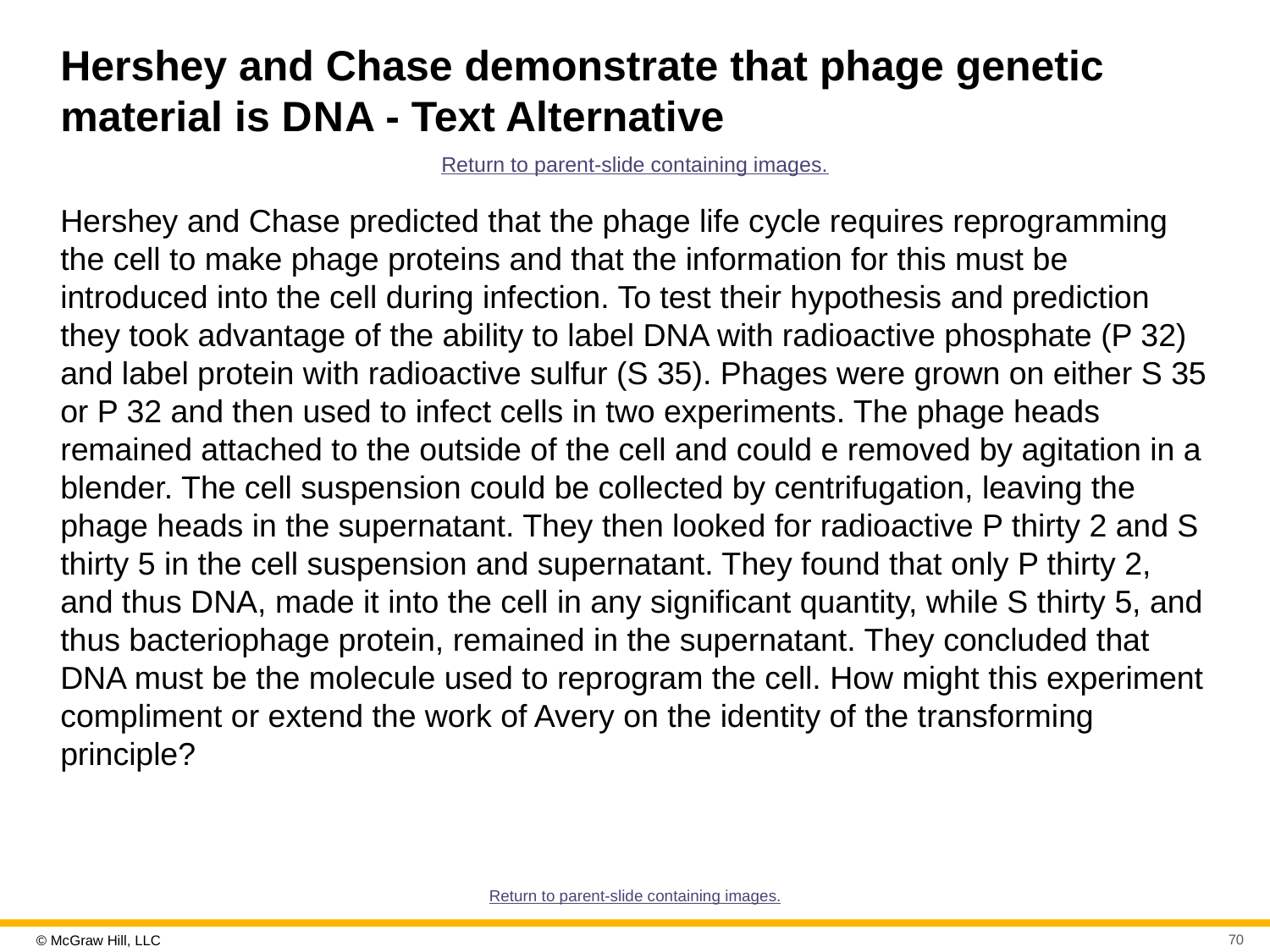

# Hershey and Chase demonstrate that phage genetic material is D  N  A - Text Alternative
Return to parent-slide containing images.
Hershey and Chase predicted that the phage life cycle requires reprogramming the cell to make phage proteins and that the information for this must be introduced into the cell during infection. To test their hypothesis and prediction they took advantage of the ability to label DNA with radioactive phosphate (P 32) and label protein with radioactive sulfur (S 35). Phages were grown on either S 35 or P 32 and then used to infect cells in two experiments. The phage heads remained attached to the outside of the cell and could e removed by agitation in a blender. The cell suspension could be collected by centrifugation, leaving the phage heads in the supernatant. They then looked for radioactive P thirty 2 and S thirty 5 in the cell suspension and supernatant. They found that only P thirty 2, and thus DNA, made it into the cell in any significant quantity, while S thirty 5, and thus bacteriophage protein, remained in the supernatant. They concluded that DNA must be the molecule used to reprogram the cell. How might this experiment compliment or extend the work of Avery on the identity of the transforming principle?
Return to parent-slide containing images.
70